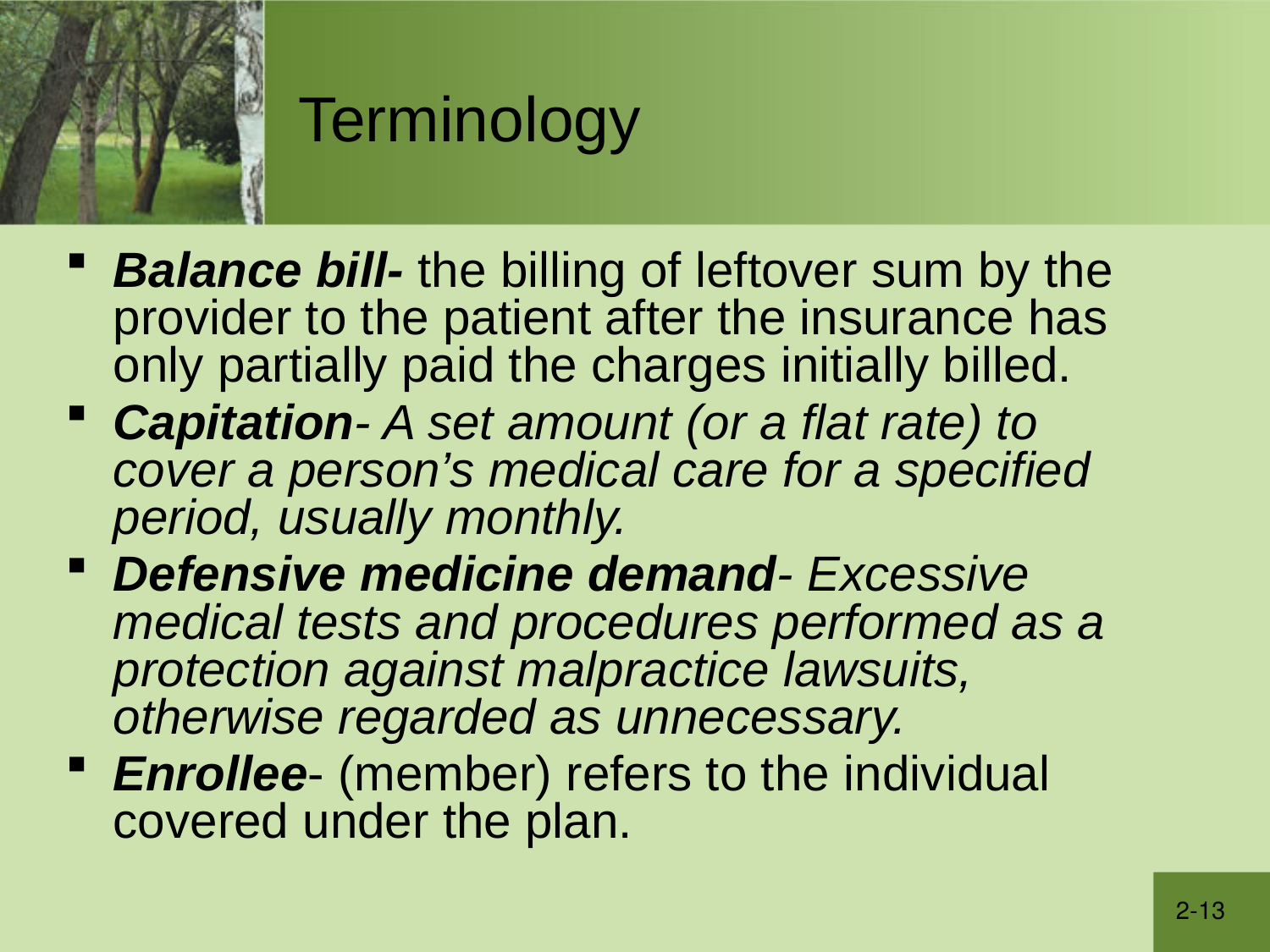

# Terminology
Balance bill- the billing of leftover sum by the provider to the patient after the insurance has only partially paid the charges initially billed.
Capitation- A set amount (or a flat rate) to cover a person’s medical care for a specified period, usually monthly.
Defensive medicine demand- Excessive medical tests and procedures performed as a protection against malpractice lawsuits, otherwise regarded as unnecessary.
Enrollee- (member) refers to the in­dividual covered under the plan.
2-13